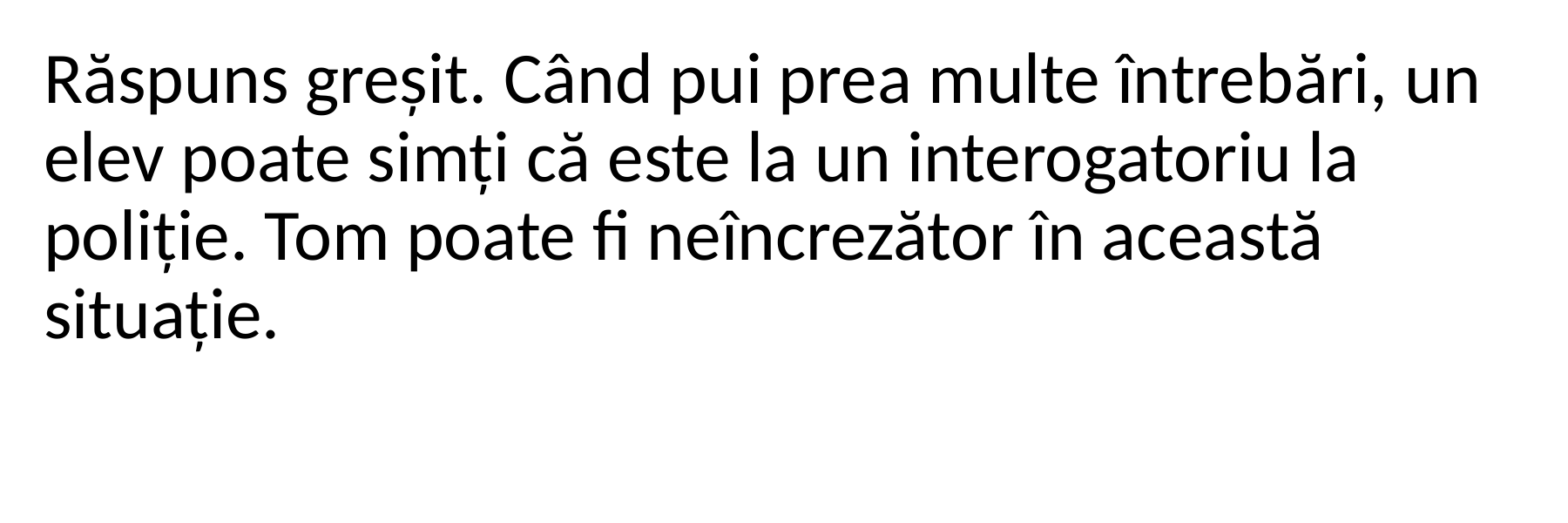

Răspuns greșit. Când pui prea multe întrebări, un elev poate simți că este la un interogatoriu la poliție. Tom poate fi neîncrezător în această situație.